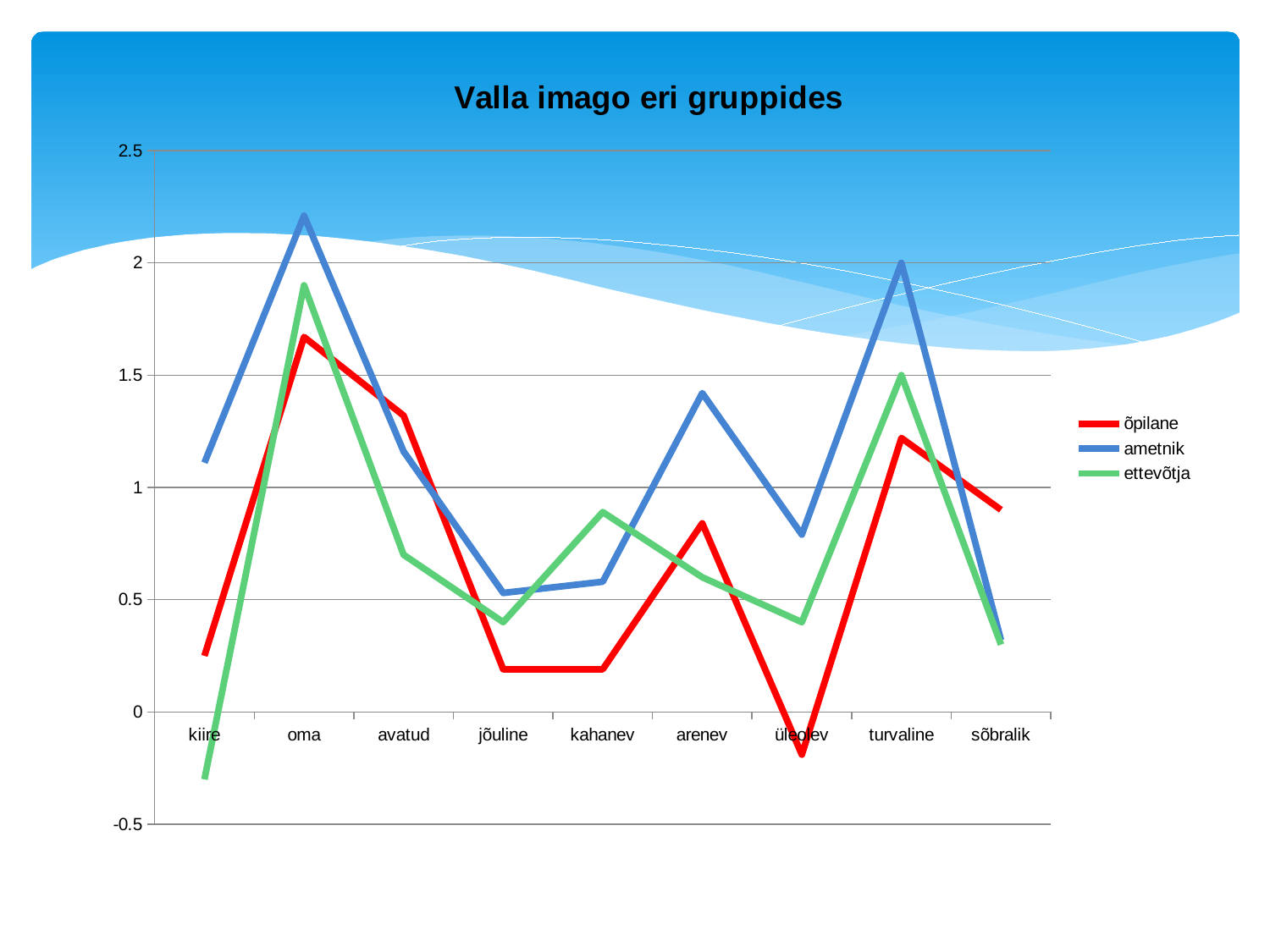

#

### Chart: Valla imago eri gruppides

| Category | õpilane | ametnik | ettevõtja |
|---|---|---|---|
| kiire | 0.25 | 1.11 | -0.3 |
| oma | 1.67 | 2.21 | 1.9 |
| avatud | 1.32 | 1.16 | 0.7 |
| jõuline | 0.19 | 0.53 | 0.4 |
| kahanev | 0.19 | 0.58 | 0.89 |
| arenev | 0.84 | 1.42 | 0.6 |
| üleolev | -0.19 | 0.79 | 0.4 |
| turvaline | 1.22 | 2.0 | 1.5 |
| sõbralik | 0.9 | 0.32 | 0.3 |